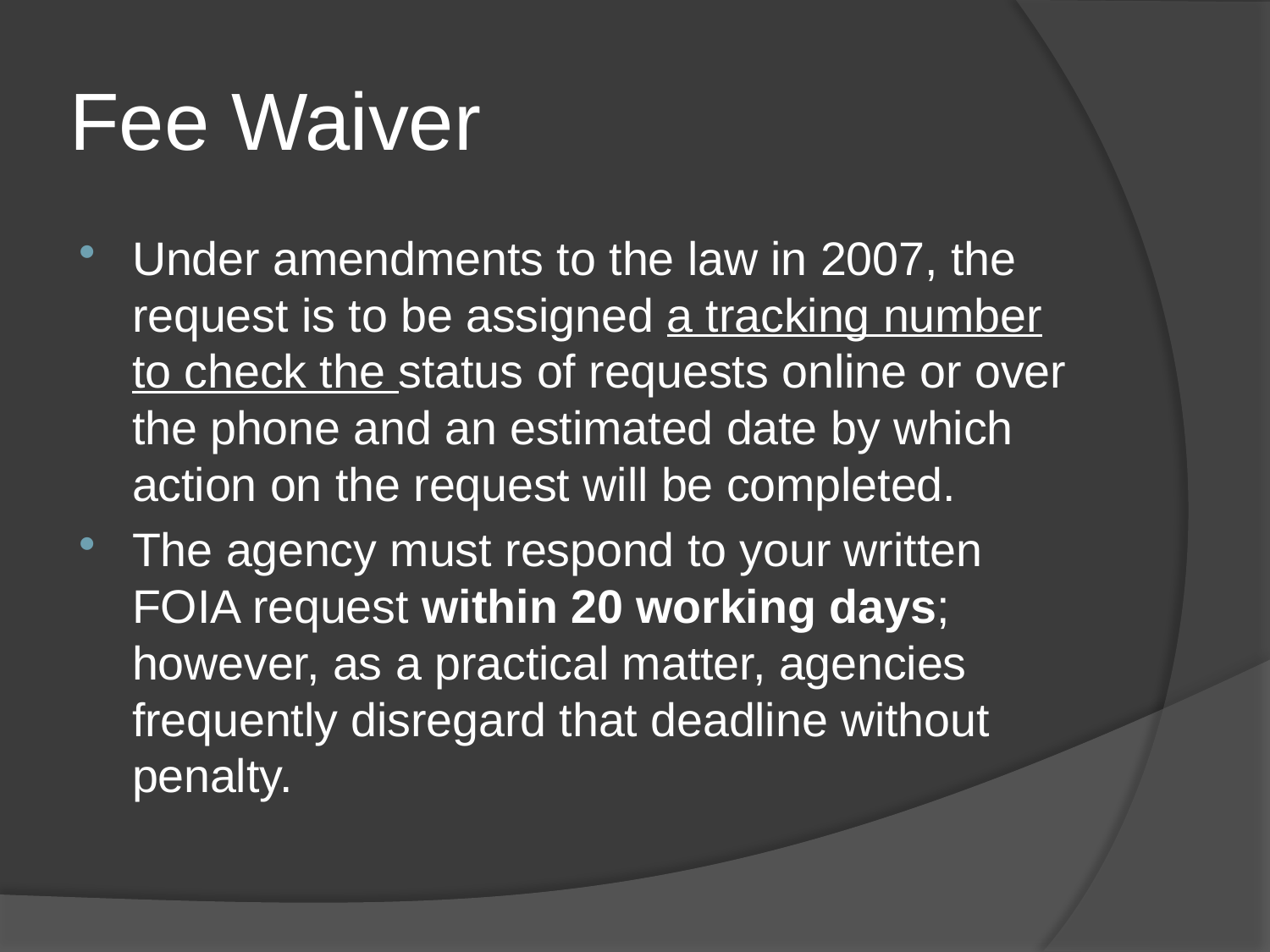

# Fee Waiver
Under amendments to the law in 2007, the request is to be assigned a tracking number to check the status of requests online or over the phone and an estimated date by which action on the request will be completed.
The agency must respond to your written FOIA request within 20 working days; however, as a practical matter, agencies frequently disregard that deadline without penalty.